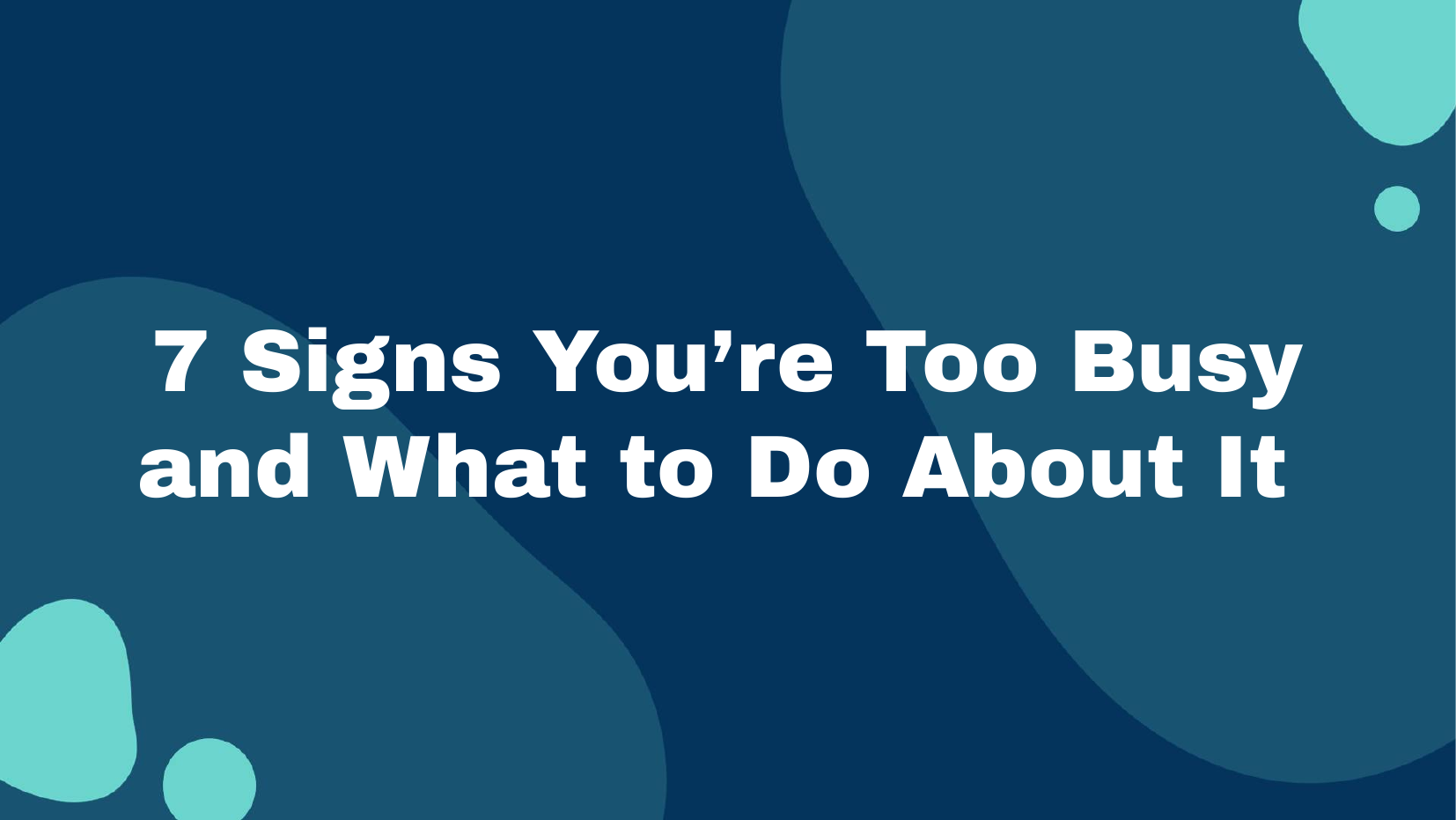

7 Signs You’re Too Busy and What to Do About It